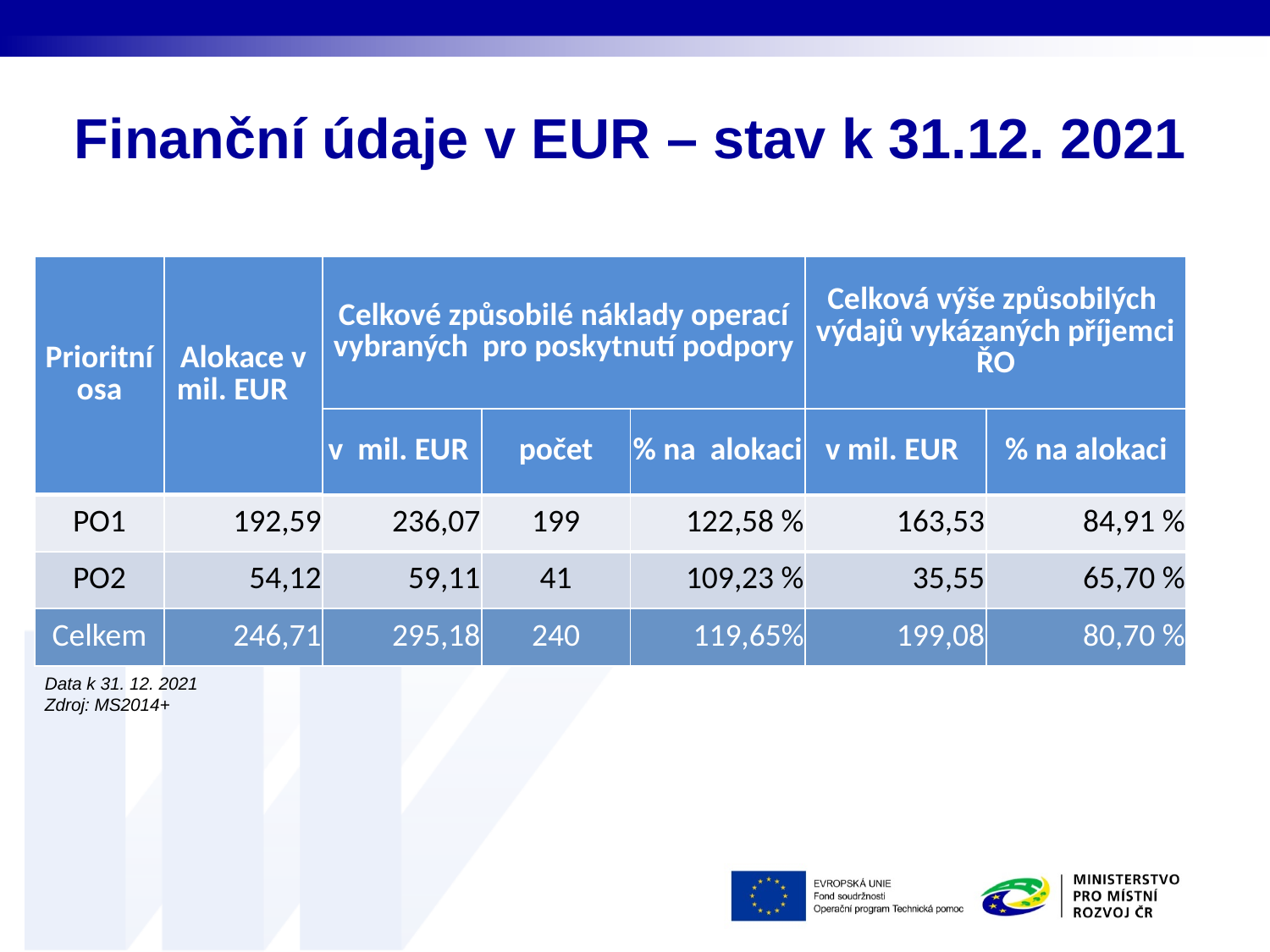

# Finanční údaje v EUR – stav k 31.12. 2021
| Prioritní osa | Alokace v mil. EUR | Celkové způsobilé náklady operací vybraných pro poskytnutí podpory |  |  | Celková výše způsobilých výdajů vykázaných příjemci ŘO |  |
| --- | --- | --- | --- | --- | --- | --- |
|  |  | v mil. EUR | počet | % na alokaci | v mil. EUR | % na alokaci |
| PO1 | 192,59 | 236,07 | 199 | 122,58 % | 163,53 | 84,91 % |
| PO2 | 54,12 | 59,11 | 41 | 109,23 % | 35,55 | 65,70 % |
| Celkem | 246,71 | 295,18 | 240 | 119,65% | 199,08 | 80,70 % |
Data k 31. 12. 2021
Zdroj: MS2014+